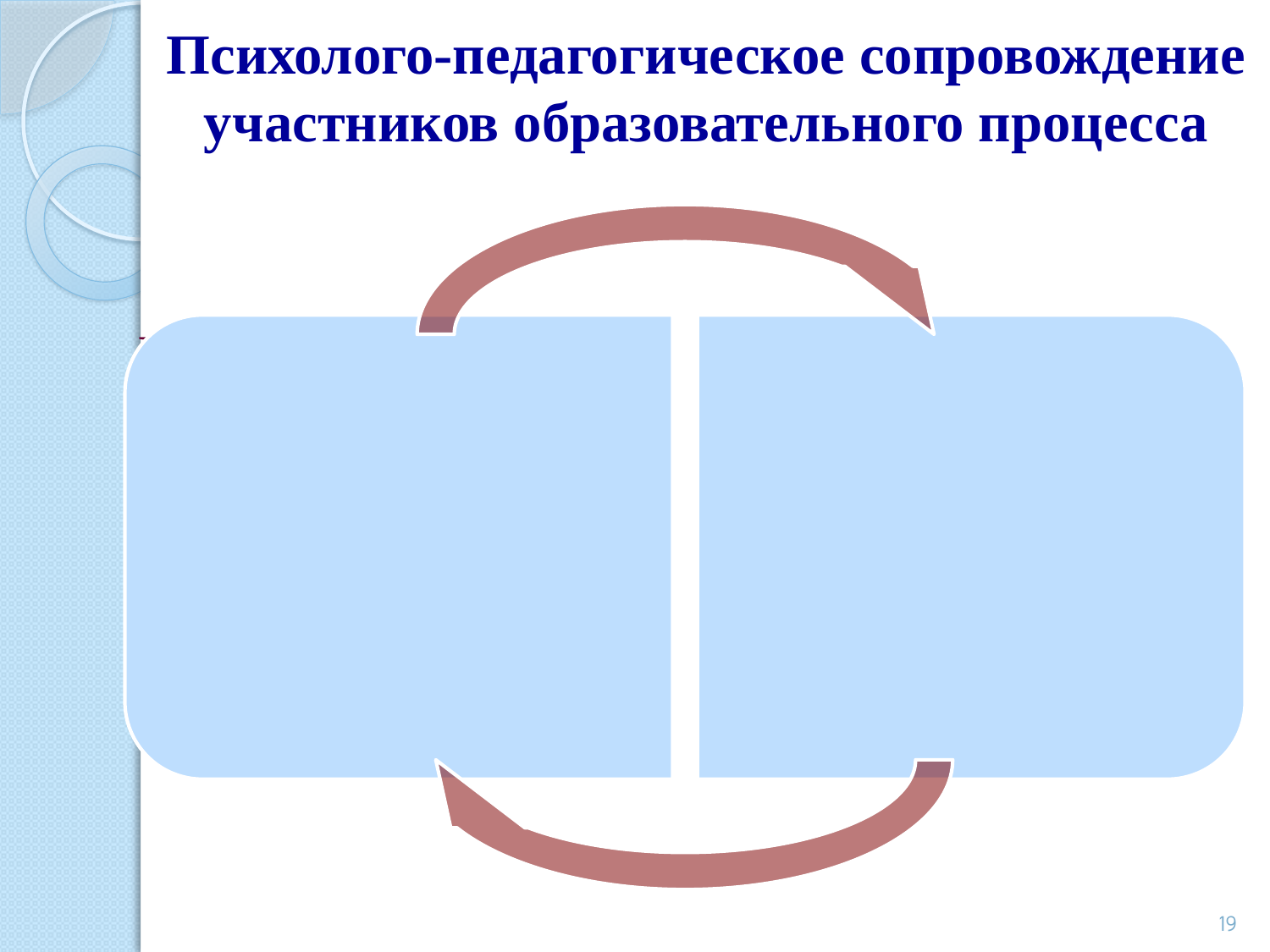

# Психолого-педагогическое сопровождение участников образовательного процесса
Работа с  учащимися «группы риска»
Психолого-педагогическая поддержка педагогов и родителей
19